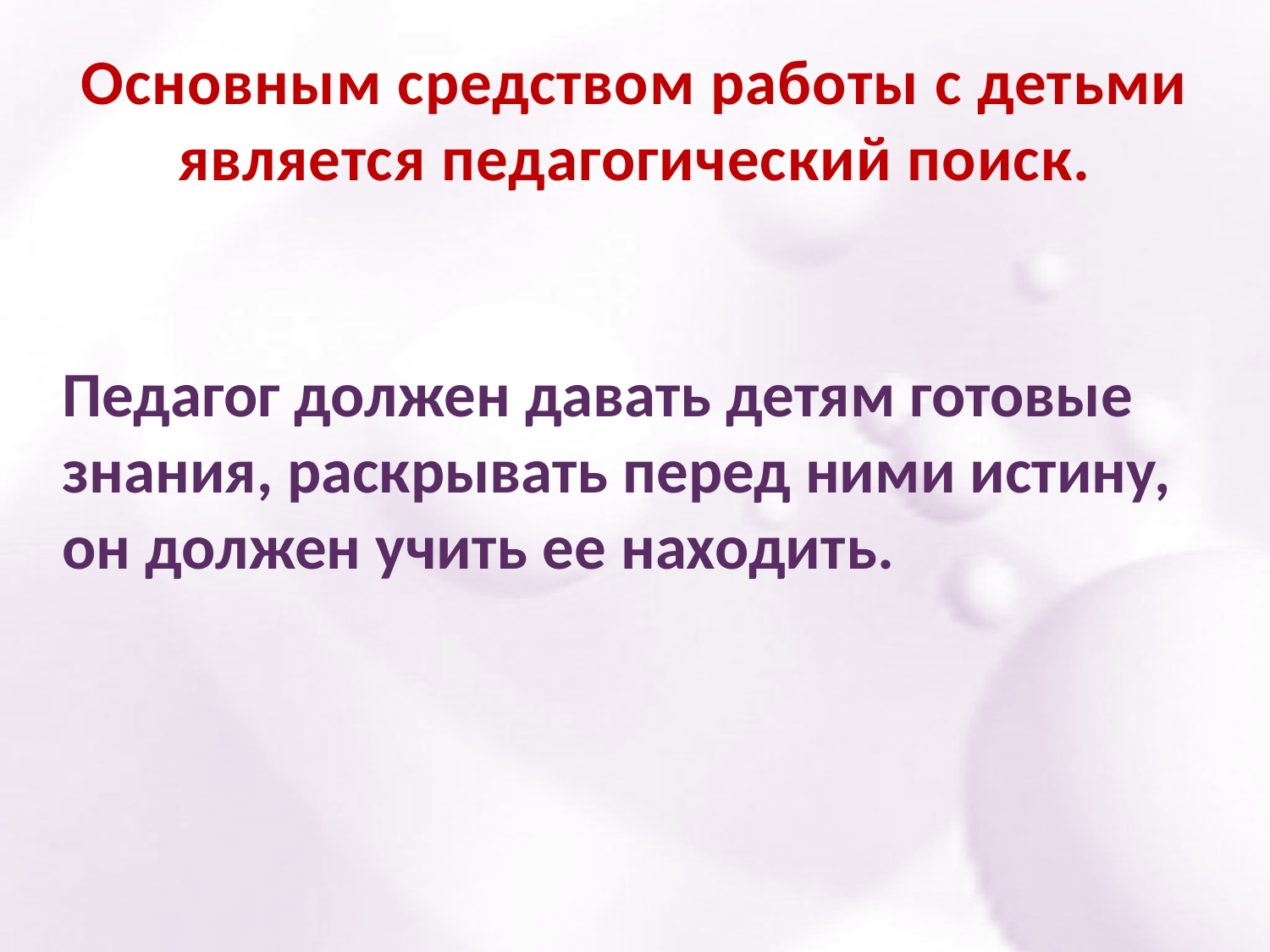

# Основным средством работы с детьми является педагогический поиск.
Педагог должен давать детям готовые знания, раскрывать перед ними истину, он должен учить ее находить.